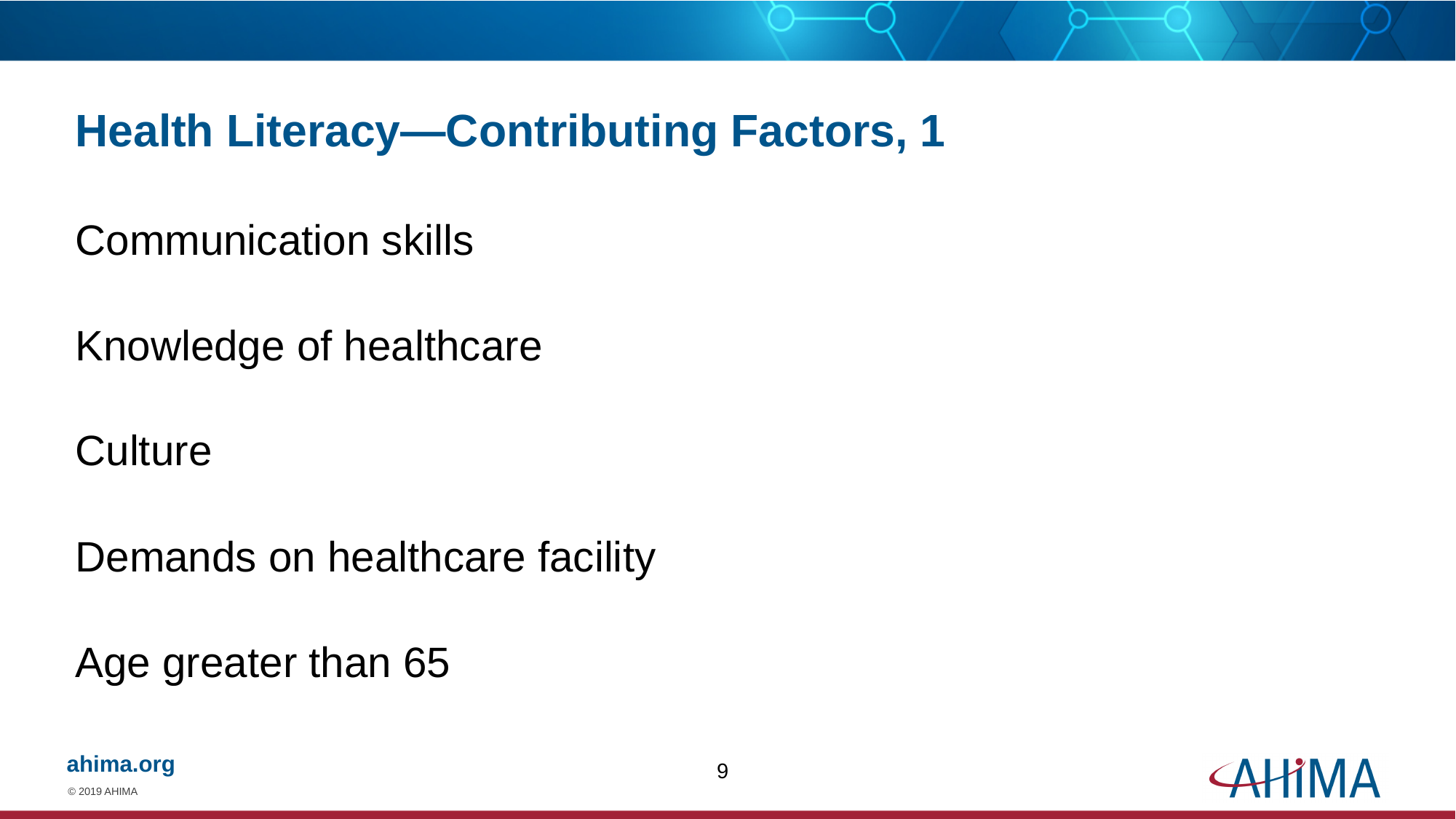

# Health Literacy—Contributing Factors, 1
Communication skills

Knowledge of healthcare

Culture

Demands on healthcare facility

Age greater than 65